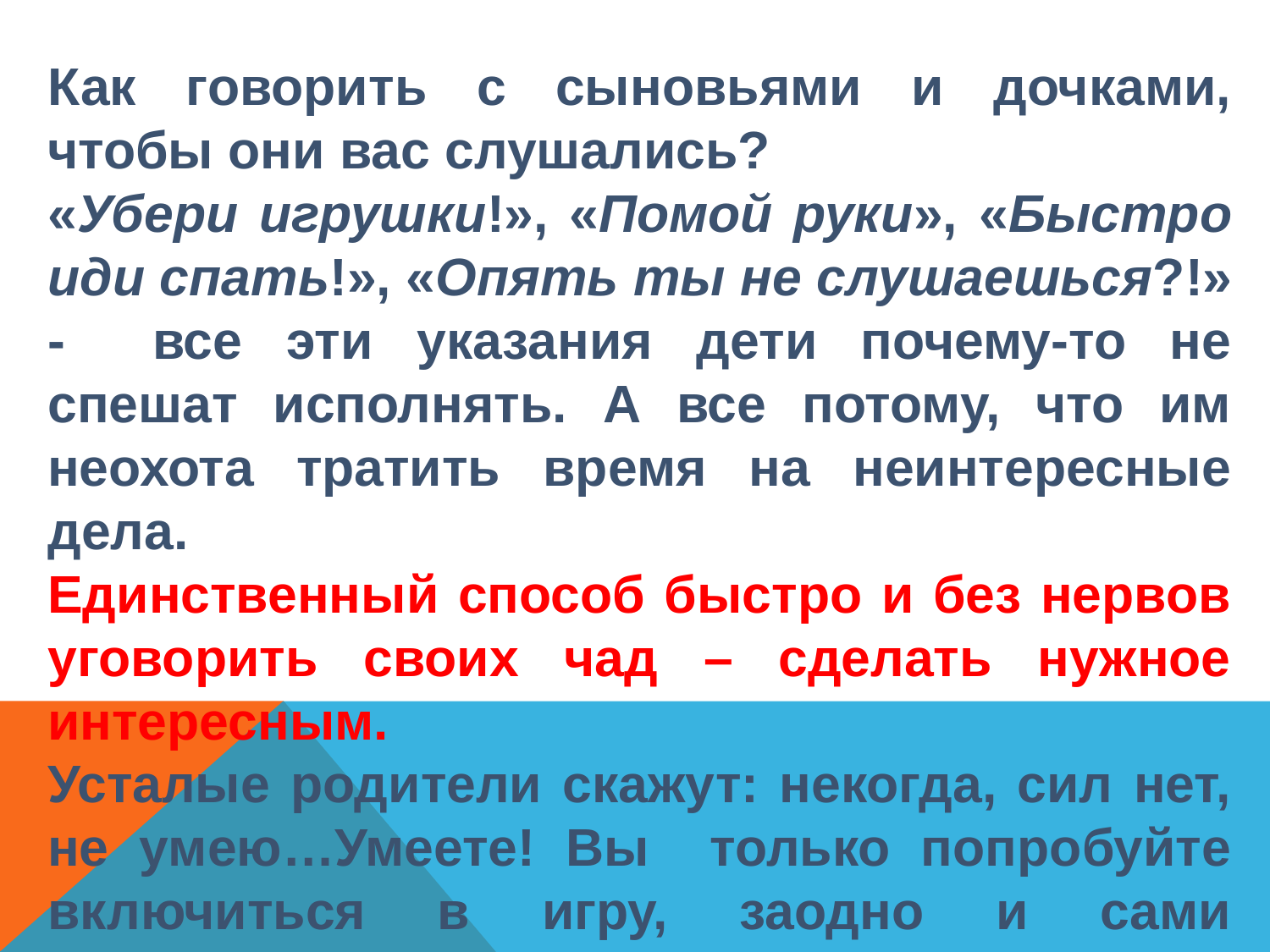

Как говорить с сыновьями и дочками, чтобы они вас слушались?
«Убери игрушки!», «Помой руки», «Быстро иди спать!», «Опять ты не слушаешься?!» -  все эти указания дети почему-то не спешат исполнять. А все потому, что им неохота тратить время на неинтересные дела.
Единственный способ быстро и без нервов уговорить своих чад – сделать нужное интересным.
Усталые родители скажут: некогда, сил нет, не умею…Умеете! Вы  только попробуйте включиться в игру, заодно и сами повеселитесь.